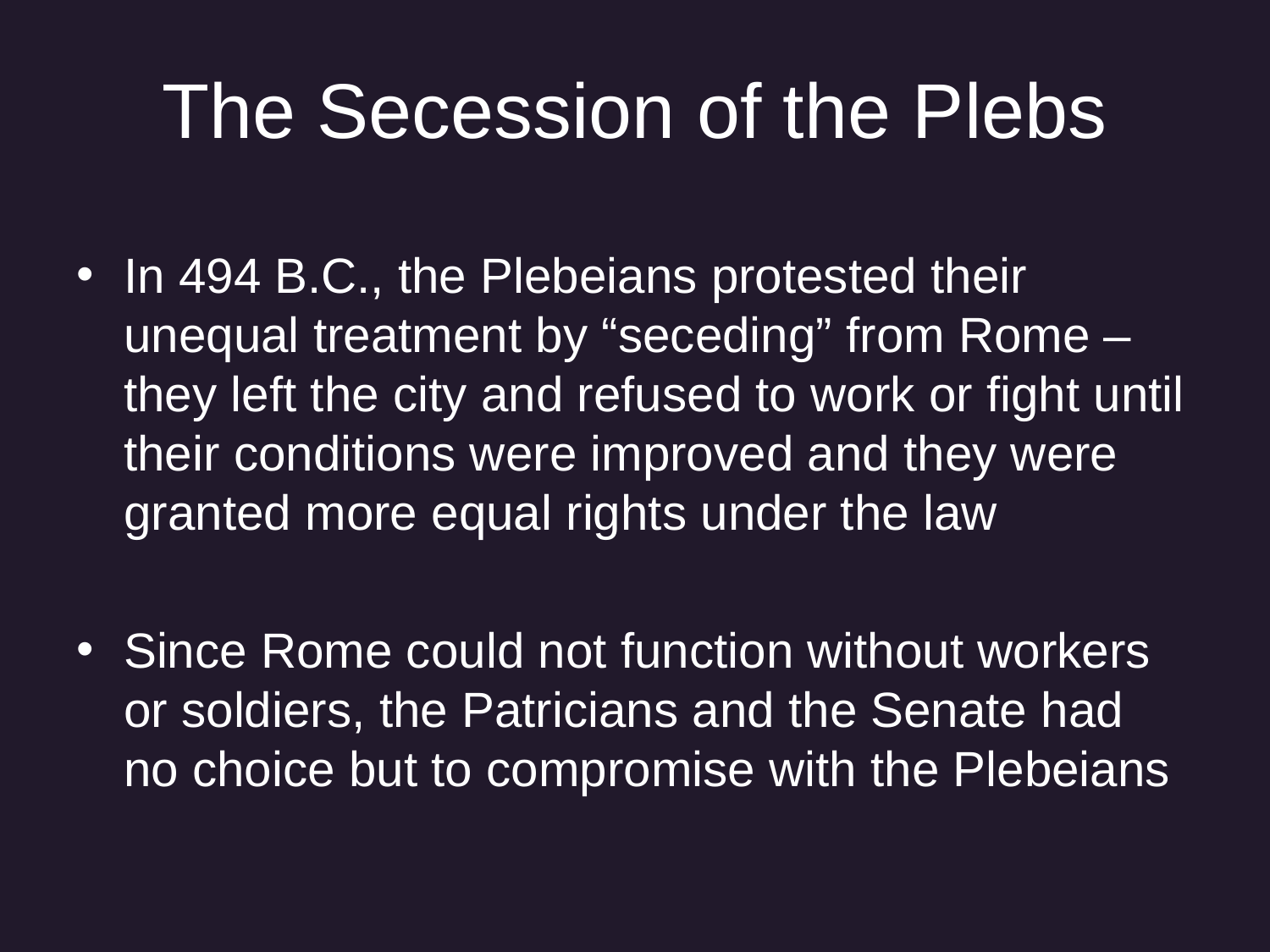

# The Secession of the Plebs
In 494 B.C., the Plebeians protested their unequal treatment by “seceding” from Rome – they left the city and refused to work or fight until their conditions were improved and they were granted more equal rights under the law

Since Rome could not function without workers or soldiers, the Patricians and the Senate had no choice but to compromise with the Plebeians